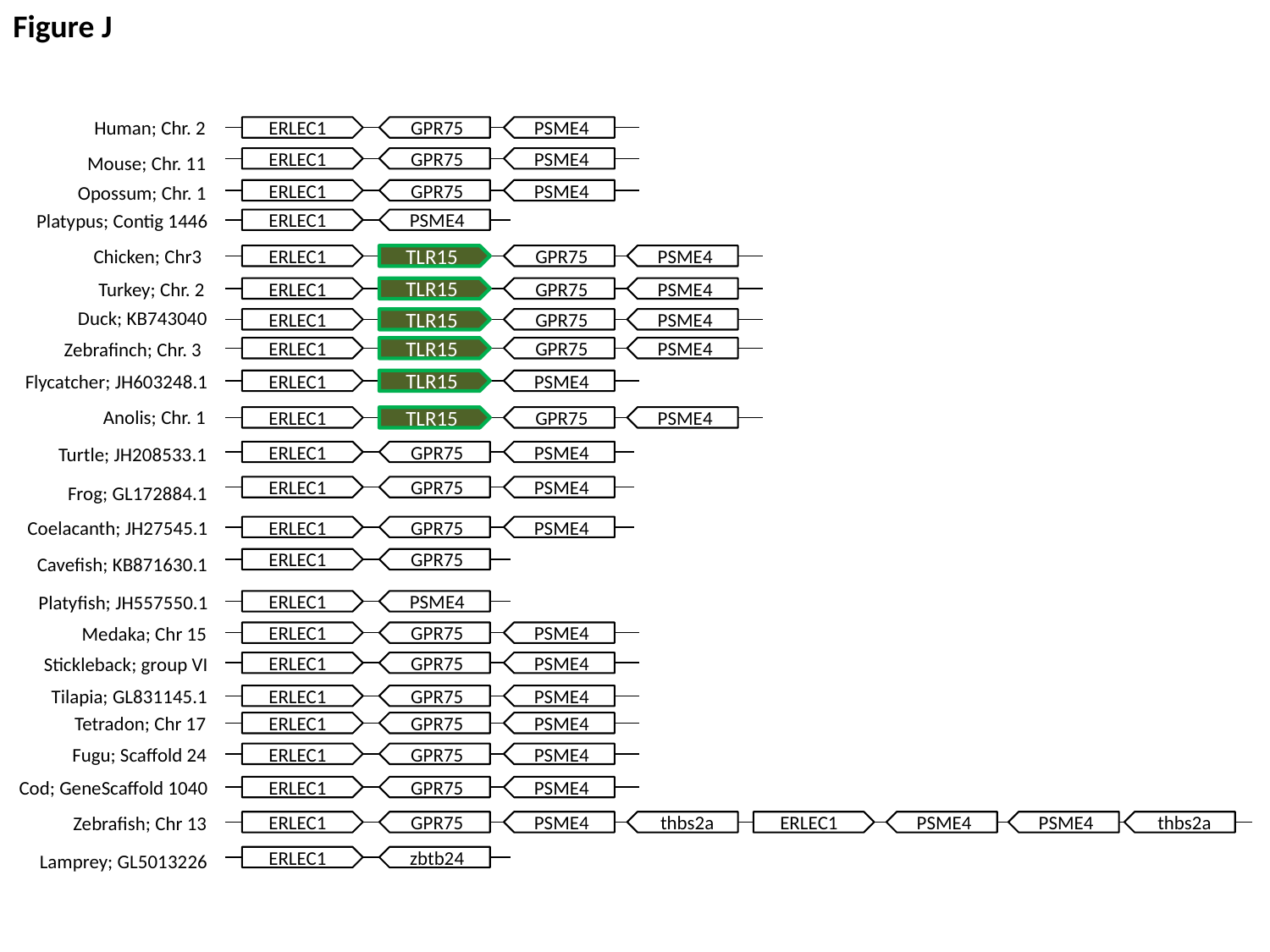

Figure J
Human; Chr. 2
ERLEC1
 GPR75
 PSME4
Mouse; Chr. 11
ERLEC1
 GPR75
 PSME4
Opossum; Chr. 1
ERLEC1
 GPR75
 PSME4
Platypus; Contig 1446
ERLEC1
 PSME4
Chicken; Chr3
ERLEC1
TLR15
 GPR75
 PSME4
Turkey; Chr. 2
ERLEC1
TLR15
 GPR75
 PSME4
Duck; KB743040
ERLEC1
TLR15
 GPR75
 PSME4
Zebrafinch; Chr. 3
ERLEC1
TLR15
 GPR75
 PSME4
Flycatcher; JH603248.1
ERLEC1
TLR15
 PSME4
Anolis; Chr. 1
ERLEC1
TLR15
 GPR75
 PSME4
Turtle; JH208533.1
ERLEC1
 GPR75
 PSME4
Frog; GL172884.1
ERLEC1
 GPR75
 PSME4
Coelacanth; JH27545.1
ERLEC1
 GPR75
 PSME4
Cavefish; KB871630.1
ERLEC1
 GPR75
Platyfish; JH557550.1
ERLEC1
 PSME4
Medaka; Chr 15
ERLEC1
 GPR75
 PSME4
Stickleback; group VI
ERLEC1
 GPR75
 PSME4
Tilapia; GL831145.1
ERLEC1
 GPR75
 PSME4
Tetradon; Chr 17
ERLEC1
 GPR75
 PSME4
Fugu; Scaffold 24
ERLEC1
 GPR75
 PSME4
Cod; GeneScaffold 1040
ERLEC1
 GPR75
 PSME4
Zebrafish; Chr 13
ERLEC1
 GPR75
 PSME4
 thbs2a
ERLEC1
 PSME4
 PSME4
 thbs2a
Lamprey; GL5013226
ERLEC1
 zbtb24